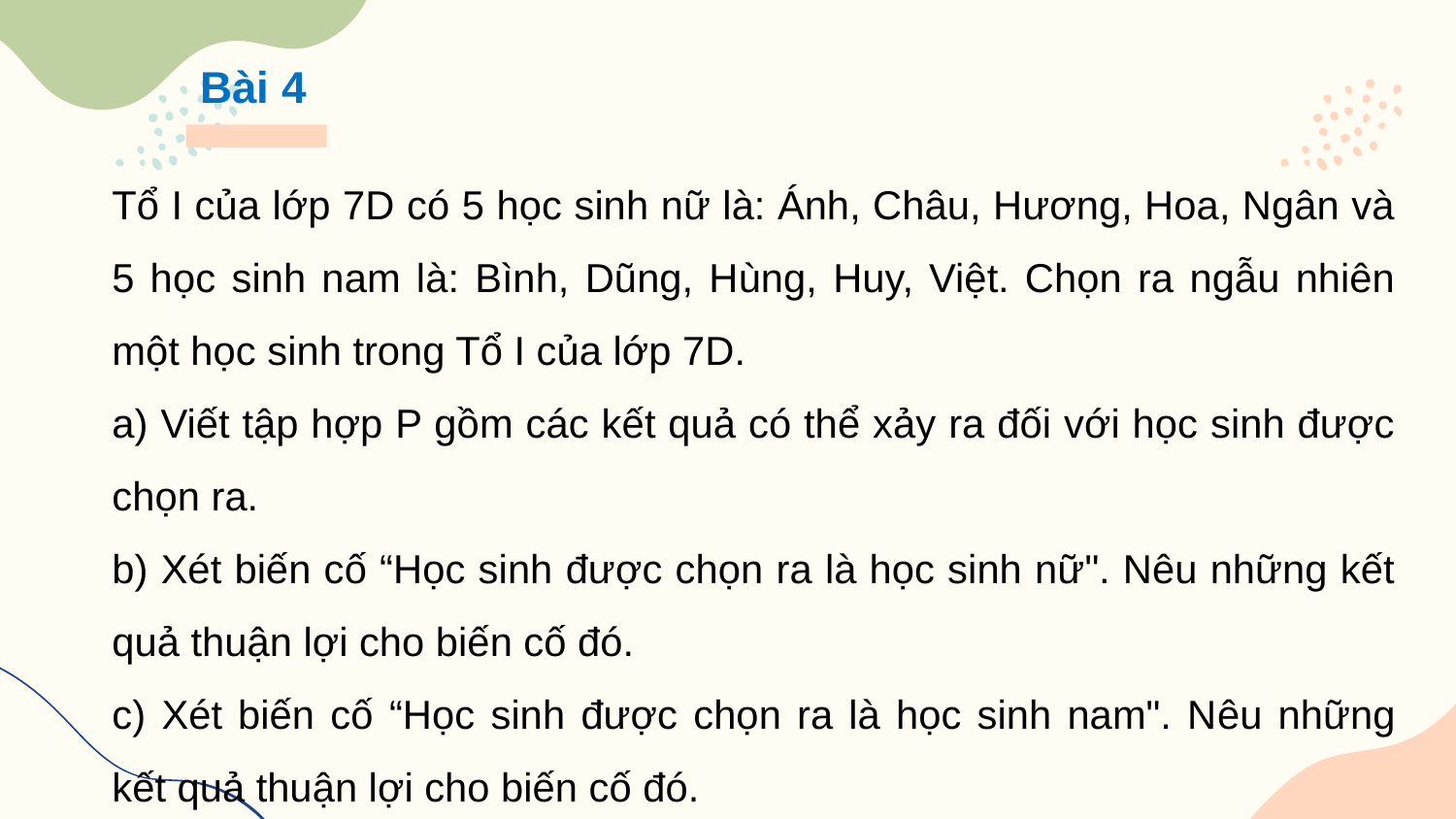

Bài 4

Tổ I của lớp 7D có 5 học sinh nữ là: Ánh, Châu, Hương, Hoa, Ngân và 5 học sinh nam là: Bình, Dũng, Hùng, Huy, Việt. Chọn ra ngẫu nhiên một học sinh trong Tổ I của lớp 7D.
a) Viết tập hợp P gồm các kết quả có thể xảy ra đối với học sinh được chọn ra.
b) Xét biến cố “Học sinh được chọn ra là học sinh nữ". Nêu những kết quả thuận lợi cho biến cố đó.
c) Xét biến cố “Học sinh được chọn ra là học sinh nam". Nêu những kết quả thuận lợi cho biến cố đó.